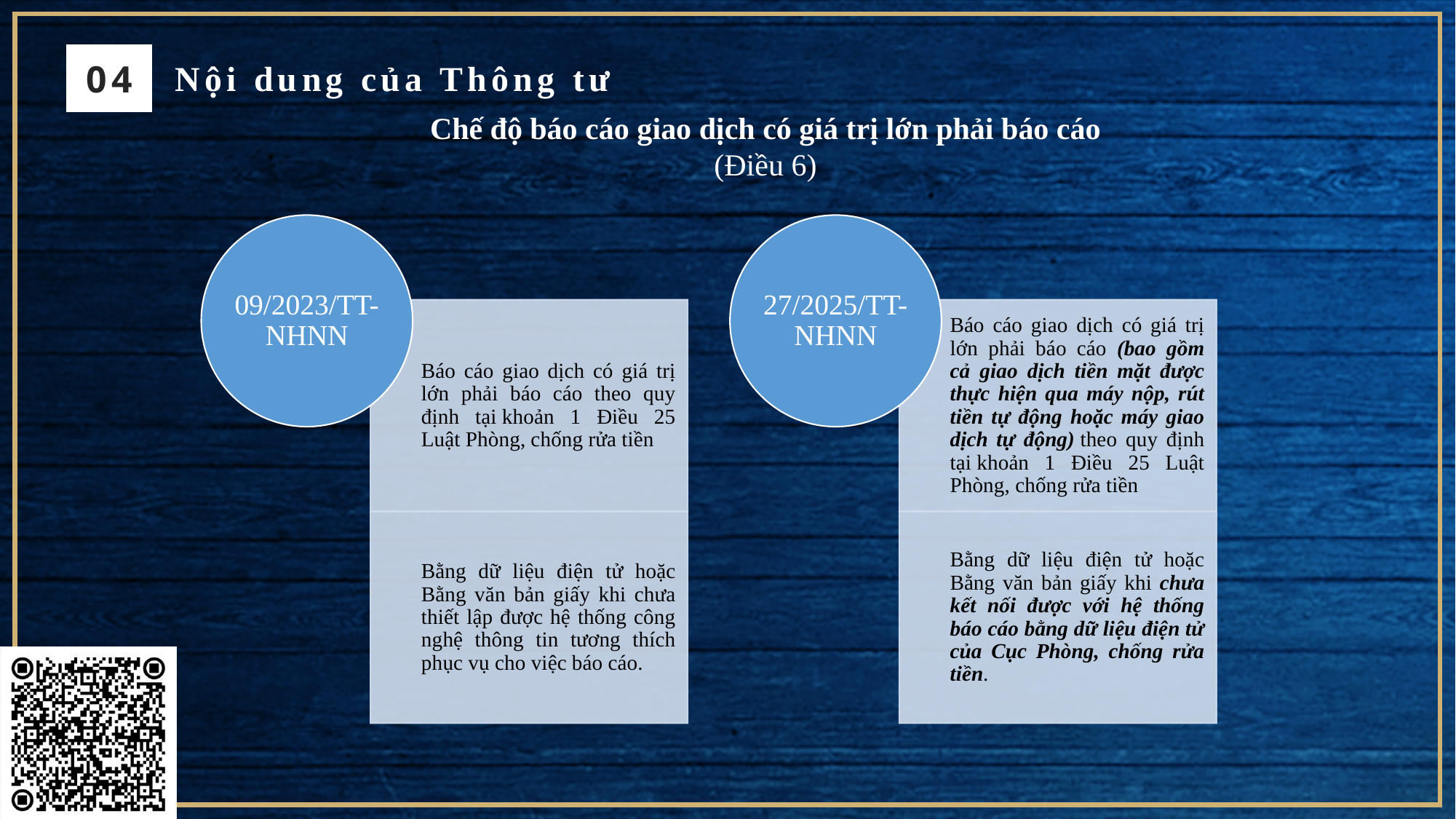

04
Nội dung của Thông tư
Chế độ báo cáo giao dịch có giá trị lớn phải báo cáo
(Điều 6)

Báo cáo giao dịch có giá trị lớn phải báo cáo theo quy định tại khoản 1 Điều 25 Luật Phòng, chống rửa tiền
Bằng dữ liệu điện tử hoặc Bằng văn bản giấy khi chưa thiết lập được hệ thống công nghệ thông tin tương thích phục vụ cho việc báo cáo.
09/2023/TT-NHNN
Báo cáo giao dịch có giá trị lớn phải báo cáo (bao gồm cả giao dịch tiền mặt được thực hiện qua máy nộp, rút tiền tự động hoặc máy giao dịch tự động) theo quy định tại khoản 1 Điều 25 Luật Phòng, chống rửa tiền
Bằng dữ liệu điện tử hoặc Bằng văn bản giấy khi chưa kết nối được với hệ thống báo cáo bằng dữ liệu điện tử của Cục Phòng, chống rửa tiền.
27/2025/TT-NHNN